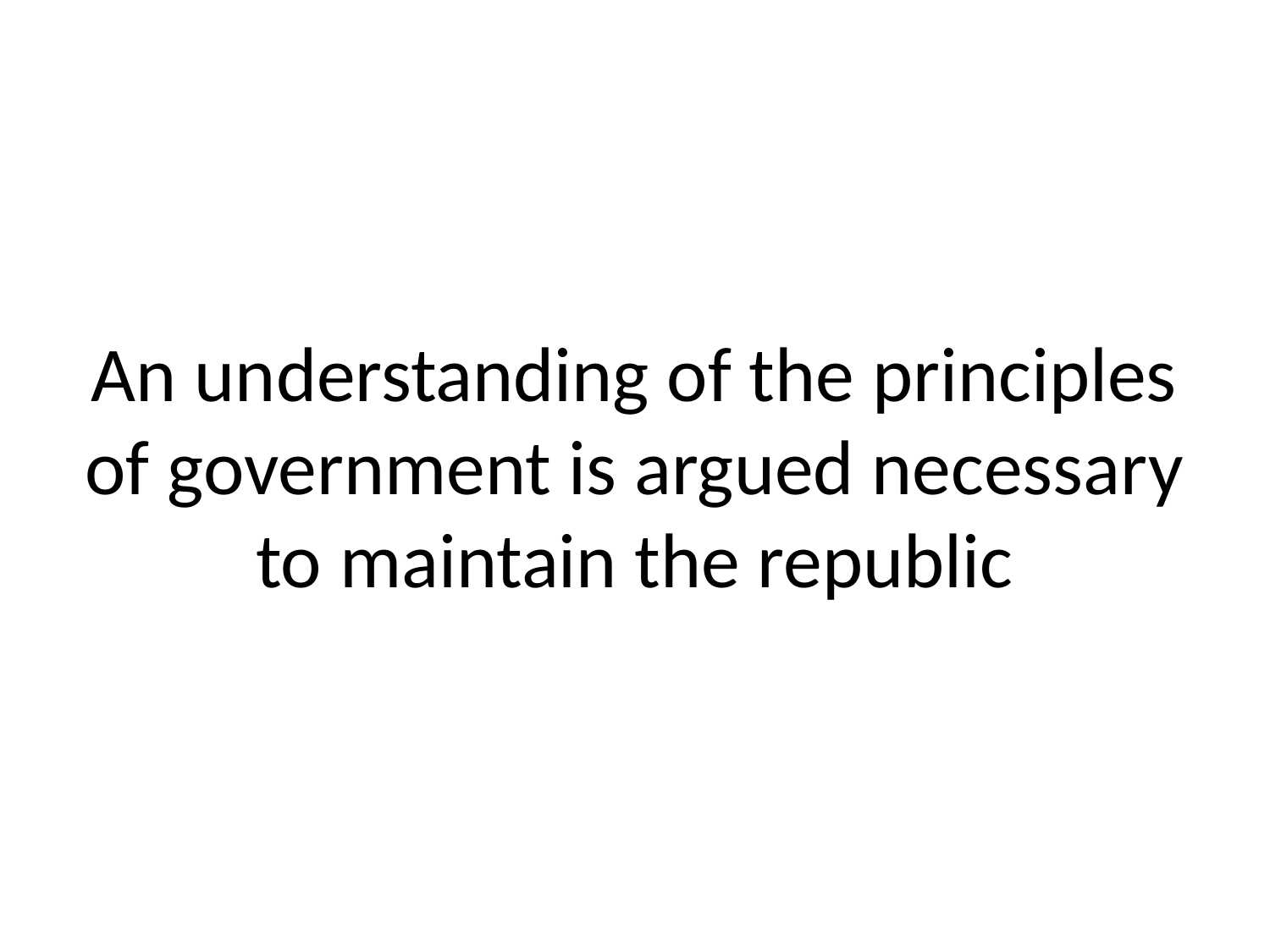

# An understanding of the principles of government is argued necessary to maintain the republic